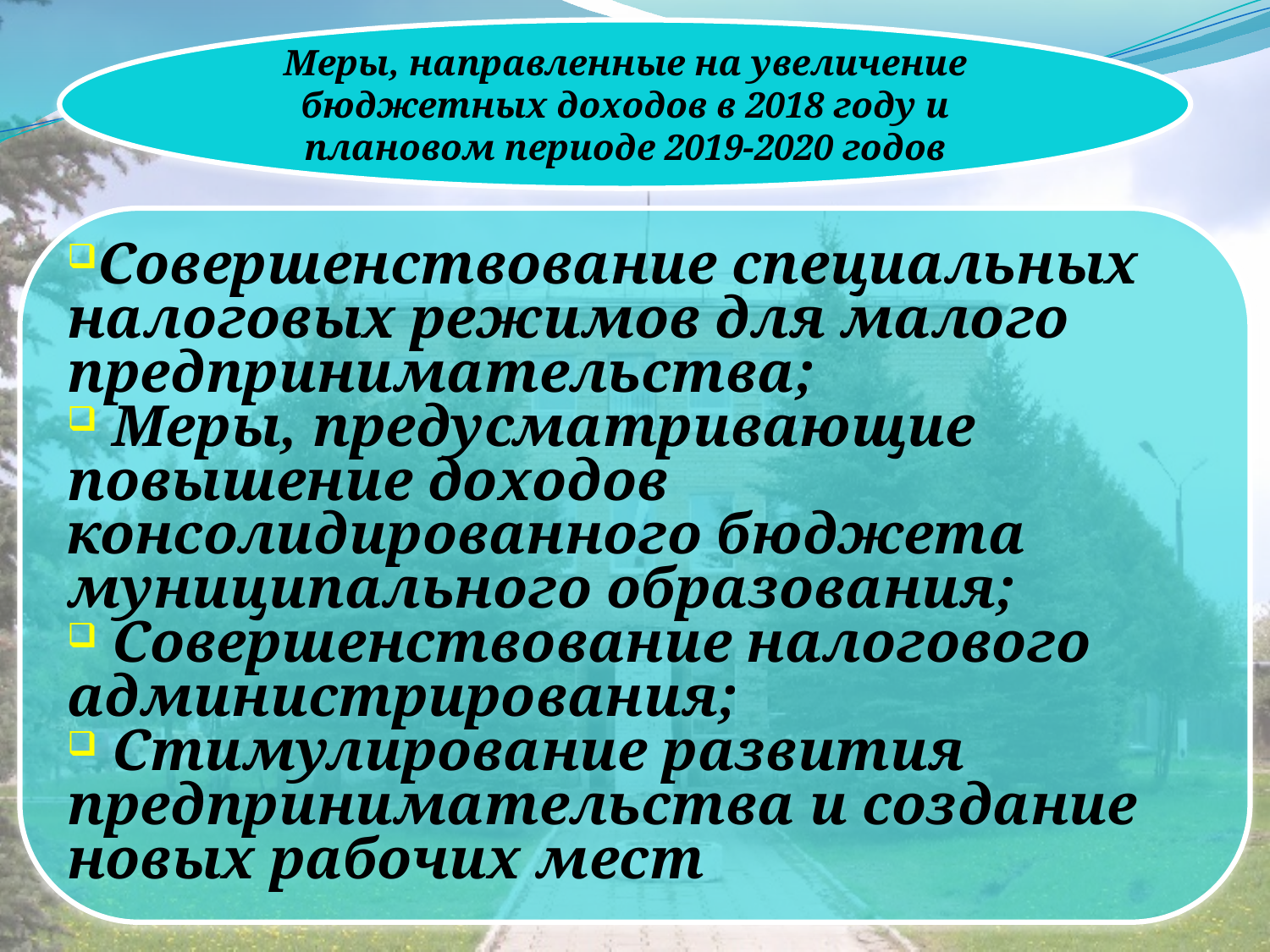

Меры, направленные на увеличение бюджетных доходов в 2018 году и плановом периоде 2019-2020 годов
Совершенствование специальных налоговых режимов для малого предпринимательства;
 Меры, предусматривающие повышение доходов консолидированного бюджета муниципального образования;
 Совершенствование налогового администрирования;
 Стимулирование развития предпринимательства и создание новых рабочих мест